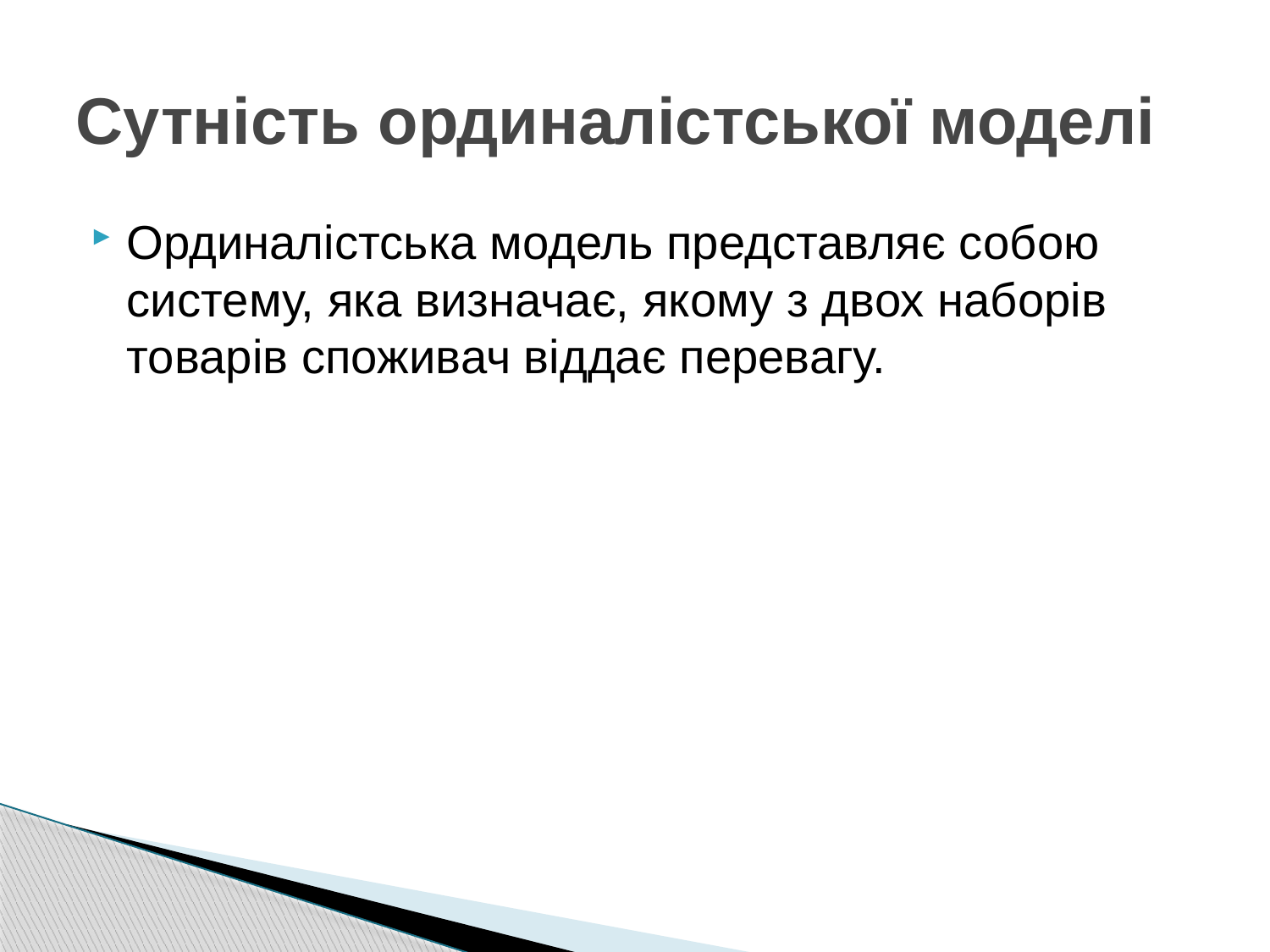

# Сутність ординалістської моделі
Ординалістська модель представляє собою систему, яка визначає, якому з двох наборів товарів споживач віддає перевагу.